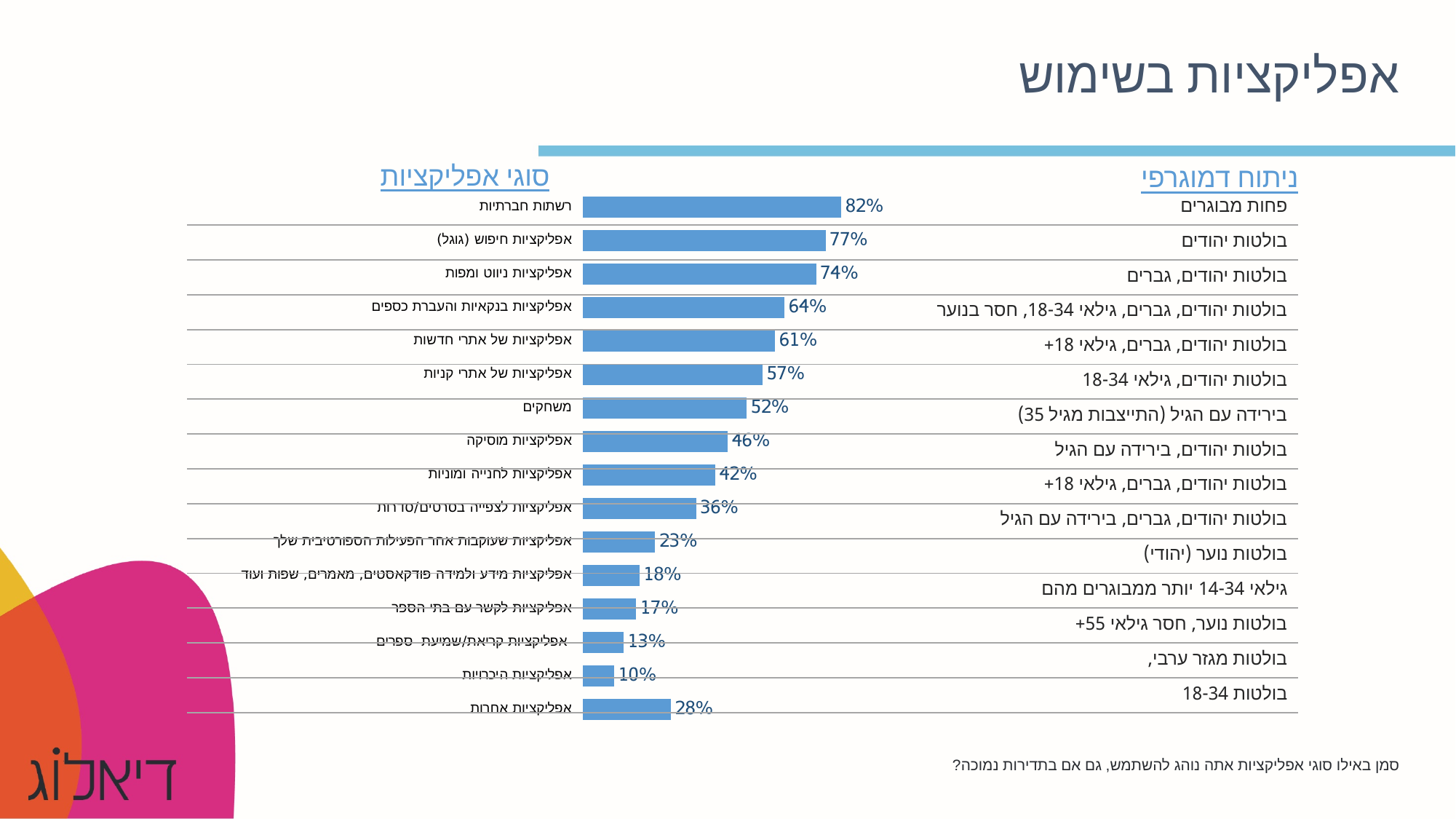

# אפליקציות בשימוש
סוגי אפליקציות
ניתוח דמוגרפי

### Chart

| Category | כלל המדגם |
|---|---|
| רשתות חברתיות | 0.82 |
| אפליקציות חיפוש (גוגל) | 0.77 |
| אפליקציות ניווט ומפות | 0.74 |
| אפליקציות בנקאיות והעברת כספים | 0.64 |
| אפליקציות של אתרי חדשות | 0.61 |
| אפליקציות של אתרי קניות | 0.57 |
| משחקים | 0.52 |
| אפליקציות מוסיקה | 0.46 |
| אפליקציות לחנייה ומוניות | 0.42 |
| אפליקציות לצפייה בסרטים/סדרות | 0.36 |
| אפליקציות שעוקבות אחר הפעילות הספורטיבית שלך | 0.23 |
| אפליקציות מידע ולמידה פודקאסטים, מאמרים, שפות ועוד | 0.18 |
| אפליקציות לקשר עם בתי הספר | 0.17 |
| אפליקציות קריאת/שמיעת  ספרים  | 0.13 |
| אפליקציות היכרויות | 0.1 |
| אפליקציות אחרות | 0.28 |
| פחות מבוגרים |
| --- |
| בולטות יהודים |
| בולטות יהודים, גברים |
| בולטות יהודים, גברים, גילאי 18-34, חסר בנוער |
| בולטות יהודים, גברים, גילאי 18+ |
| בולטות יהודים, גילאי 18-34 |
| בירידה עם הגיל (התייצבות מגיל 35) |
| בולטות יהודים, בירידה עם הגיל |
| בולטות יהודים, גברים, גילאי 18+ |
| בולטות יהודים, גברים, בירידה עם הגיל |
| בולטות נוער (יהודי) |
| גילאי 14-34 יותר ממבוגרים מהם |
| בולטות נוער, חסר גילאי 55+ |
| בולטות מגזר ערבי, |
| בולטות 18-34 |
|  |
סמן באילו סוגי אפליקציות אתה נוהג להשתמש, גם אם בתדירות נמוכה?